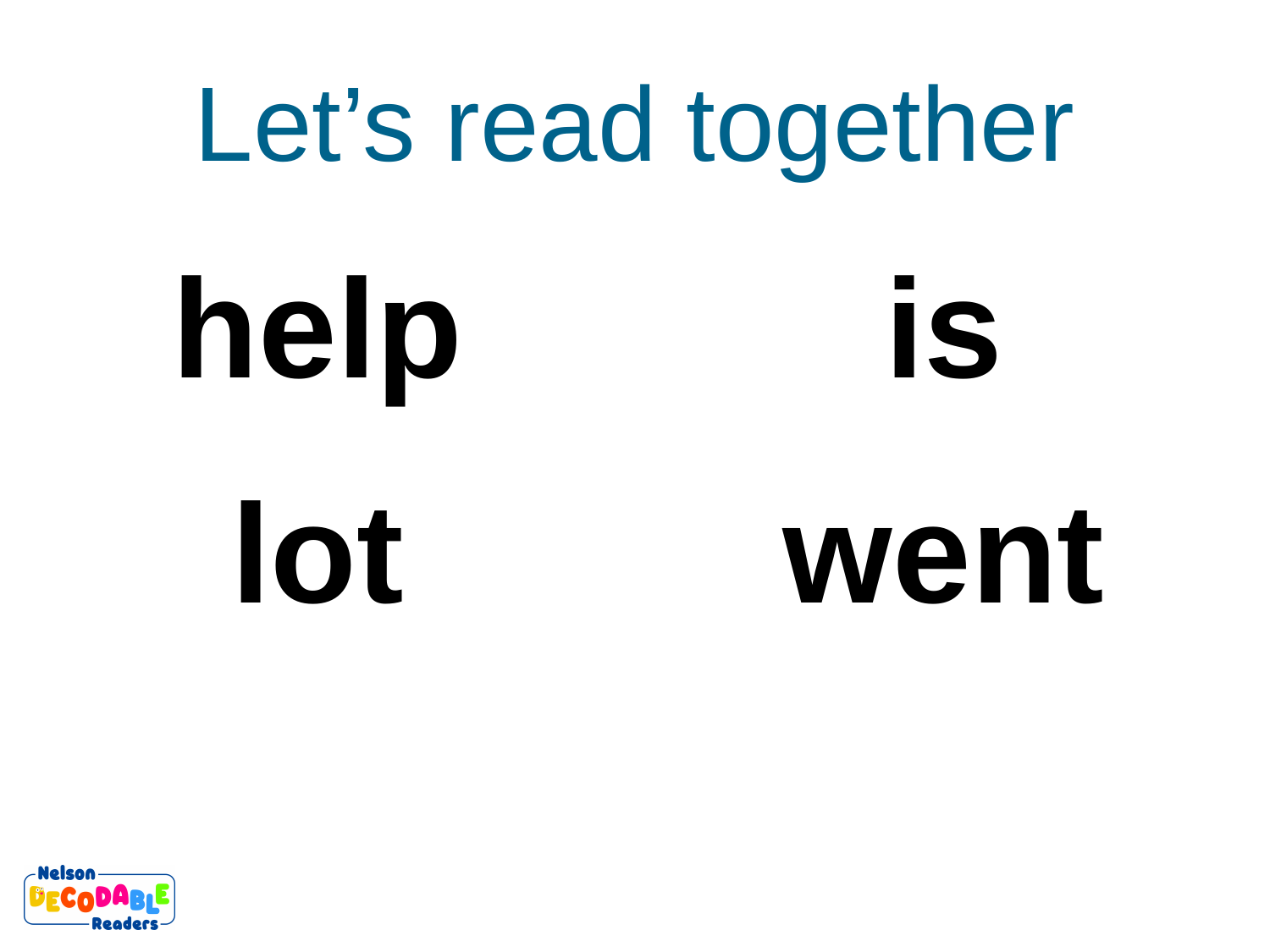

Let’s read together
help
is
lot
went